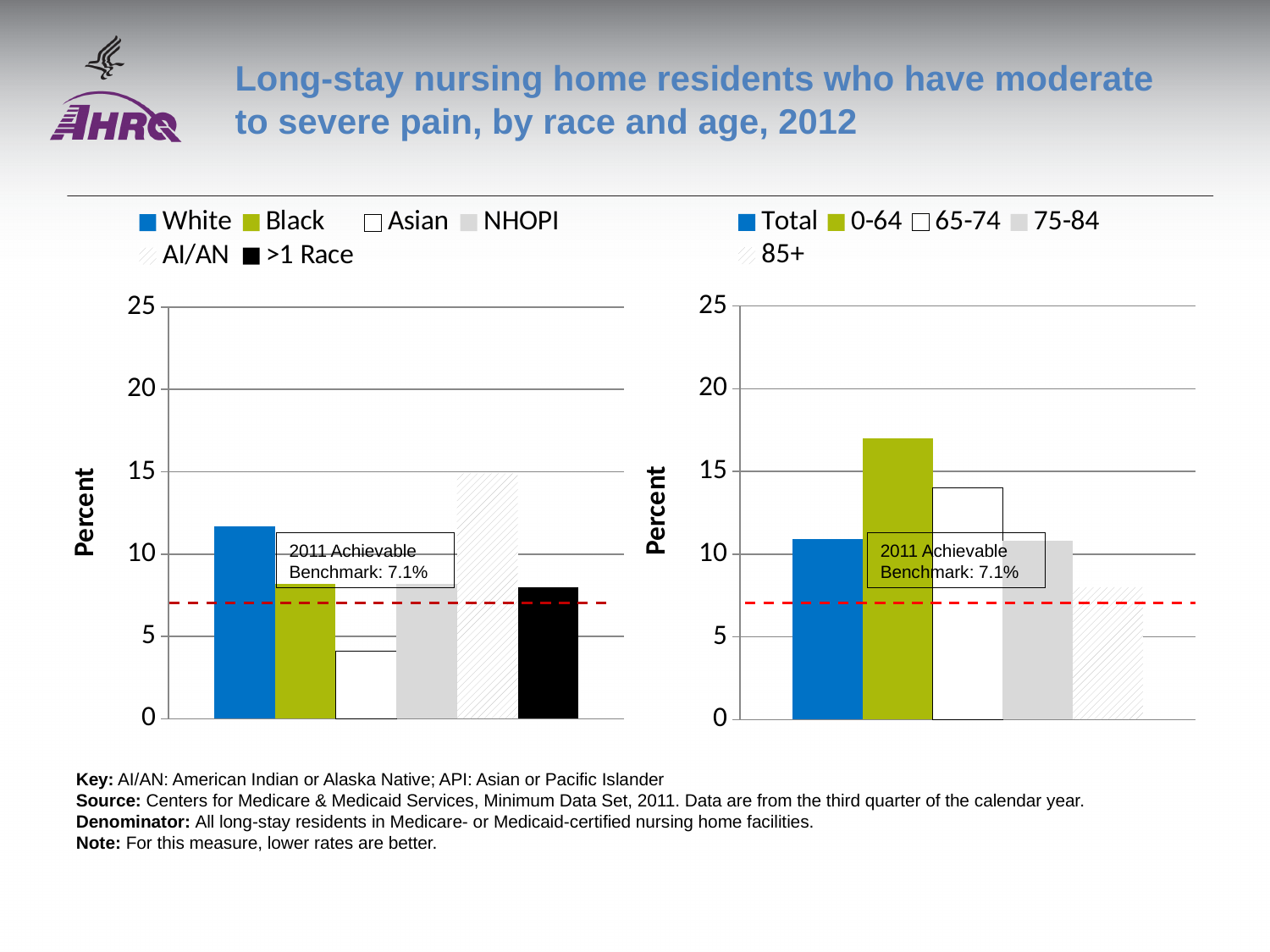

# Long-stay nursing home residents who have moderate to severe pain, by race and age, 2012

### Chart

| Category | White | Black | Asian | NHOPI | AI/AN | >1 Race |
|---|---|---|---|---|---|---|
| 2012 | 11.7 | 8.2 | 4.1 | 8.2 | 14.9 | 8.0 |

### Chart

| Category | Total | 0-64 | 65-74 | 75-84 | 85+ |
|---|---|---|---|---|---|
| Category 1 | 10.9 | 17.0 | 14.0 | 10.8 | 8.0 |
2011 Achievable Benchmark: 7.1%
2011 Achievable Benchmark: 7.1%
Key: AI/AN: American Indian or Alaska Native; API: Asian or Pacific Islander
Source: Centers for Medicare & Medicaid Services, Minimum Data Set, 2011. Data are from the third quarter of the calendar year.
Denominator: All long-stay residents in Medicare- or Medicaid-certified nursing home facilities.
Note: For this measure, lower rates are better.